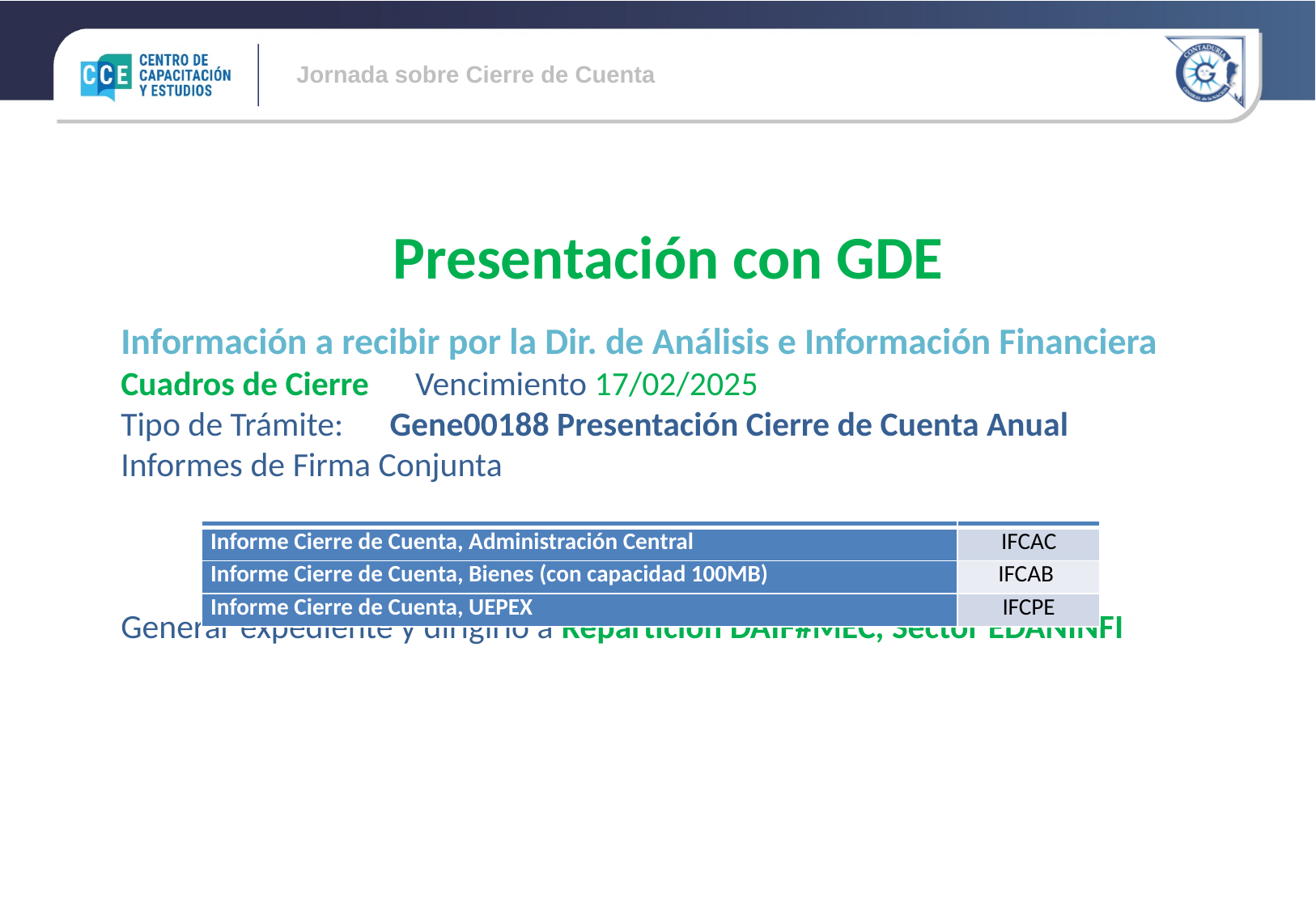

Presentación con GDE
Información a recibir por la Dir. de Análisis e Información Financiera
Cuadros de Cierre      Vencimiento 17/02/2025
Tipo de Trámite:      Gene00188 Presentación Cierre de Cuenta Anual
Informes de Firma Conjunta

Generar expediente y dirigirlo a Repartición DAIF#MEC, Sector EDANINFI

|  |  |
| --- | --- |
| Informe Cierre de Cuenta, Administración Central | IFCAC |
| Informe Cierre de Cuenta, Bienes (con capacidad 100MB) | IFCAB |
| Informe Cierre de Cuenta, UEPEX | IFCPE |